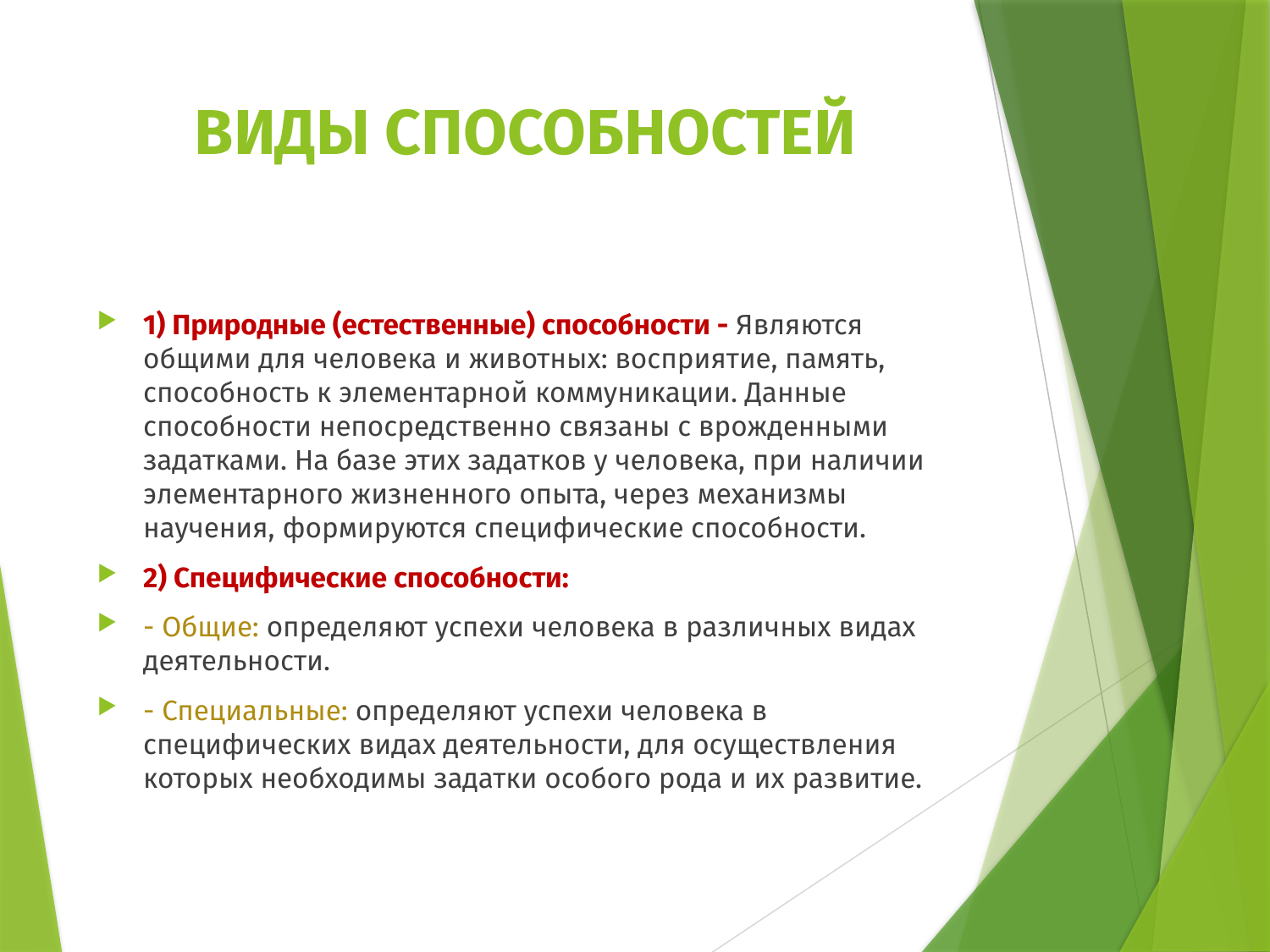

# ВИДЫ СПОСОБНОСТЕЙ
1) Природные (естественные) способности - Являются общими для человека и животных: восприятие, память, способность к элементарной коммуникации. Данные способности непосредственно связаны с врожденными задатками. На базе этих задатков у человека, при наличии элементарного жизненного опыта, через механизмы научения, формируются специфические способности.
2) Специфические способности:
- Общие: определяют успехи человека в различных видах деятельности.
- Специальные: определяют успехи человека в специфических видах деятельности, для осуществления которых необходимы задатки особого рода и их развитие.